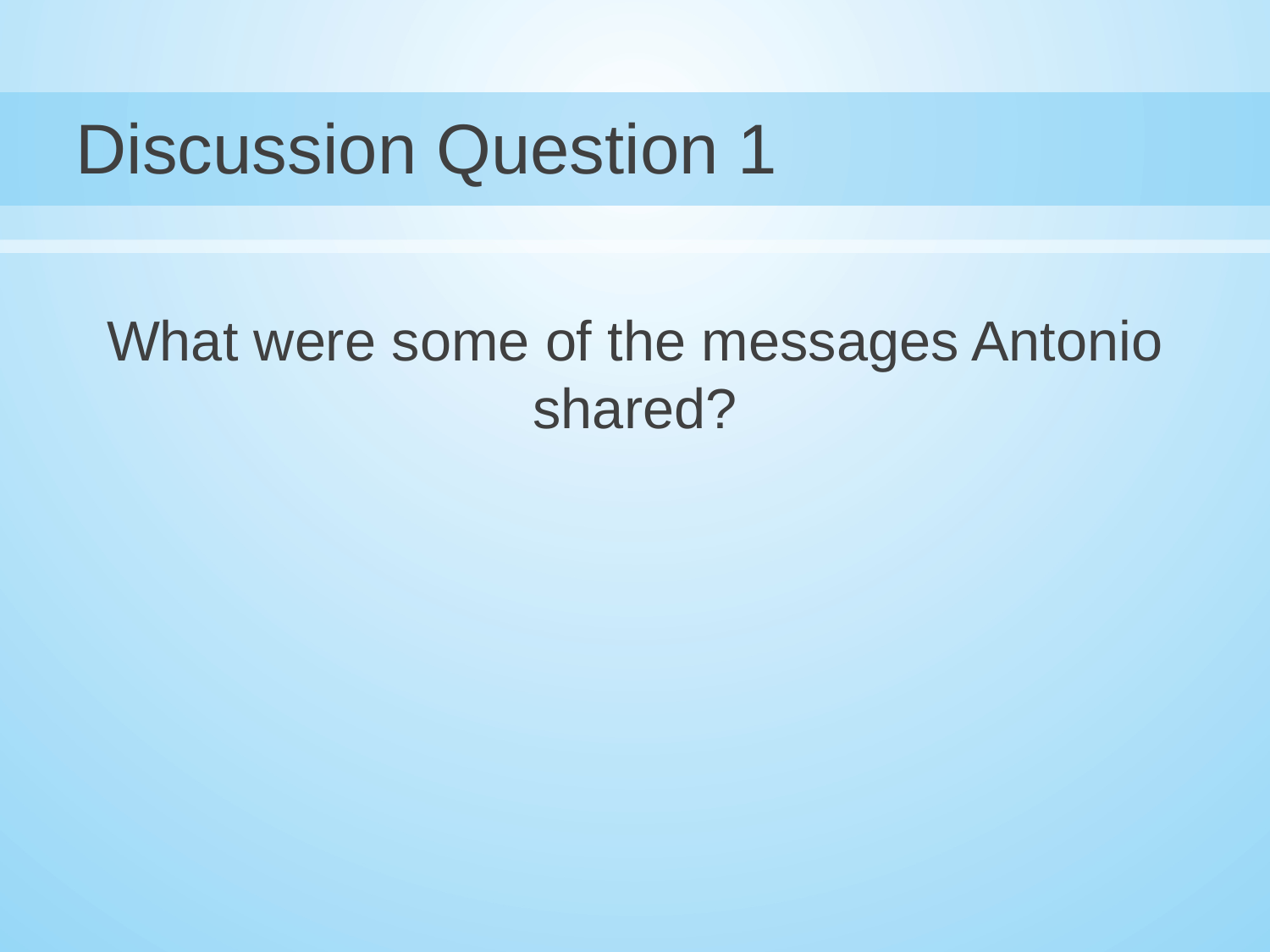

# Discussion Question 1
What were some of the messages Antonio shared?